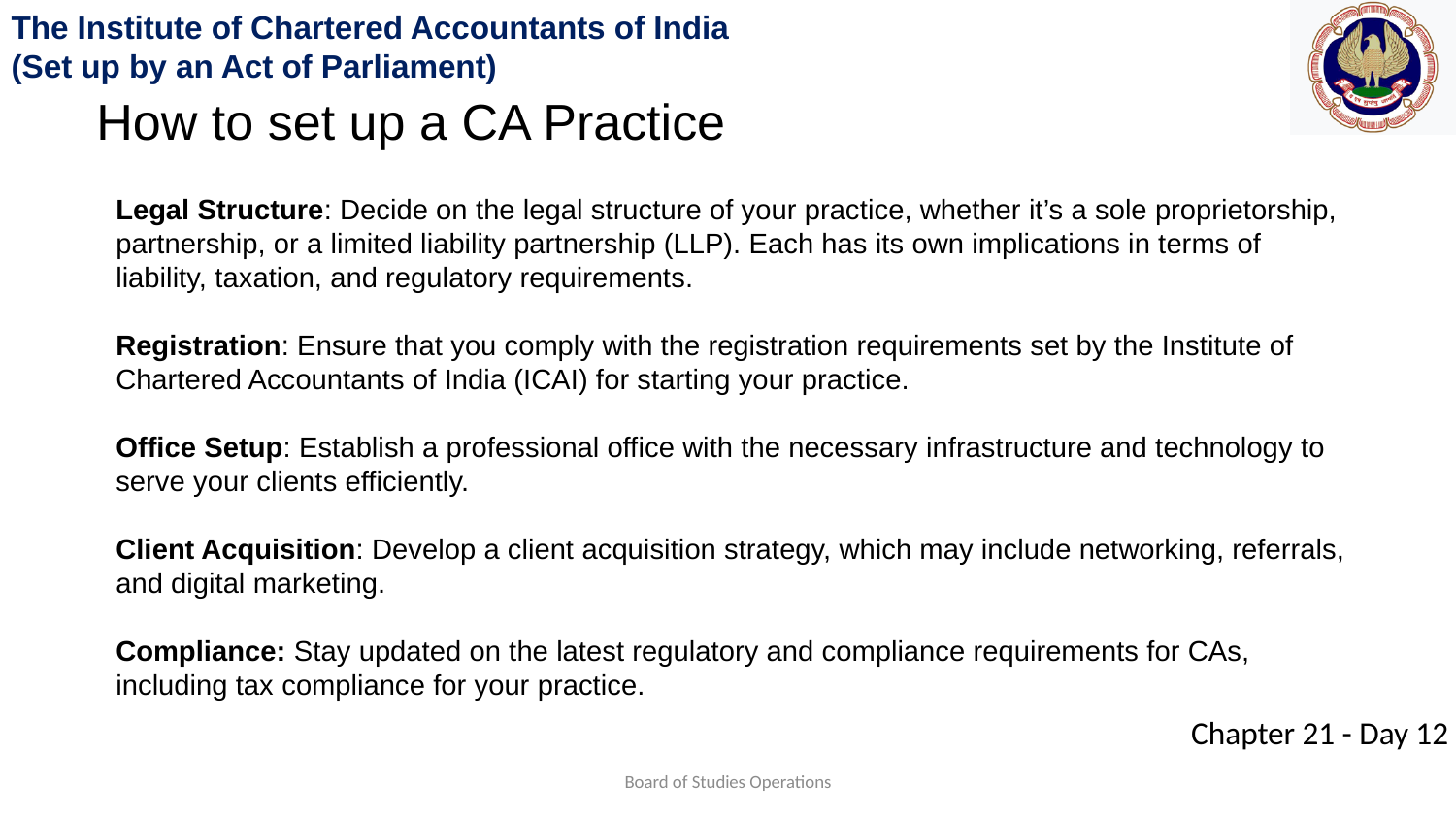

How to set up a CA Practice

Legal Structure: Decide on the legal structure of your practice, whether it’s a sole proprietorship, partnership, or a limited liability partnership (LLP). Each has its own implications in terms of liability, taxation, and regulatory requirements.

Registration: Ensure that you comply with the registration requirements set by the Institute of Chartered Accountants of India (ICAI) for starting your practice.

Office Setup: Establish a professional office with the necessary infrastructure and technology to serve your clients efficiently.

Client Acquisition: Develop a client acquisition strategy, which may include networking, referrals, and digital marketing.

Compliance: Stay updated on the latest regulatory and compliance requirements for CAs, including tax compliance for your practice.
Board of Studies Operations